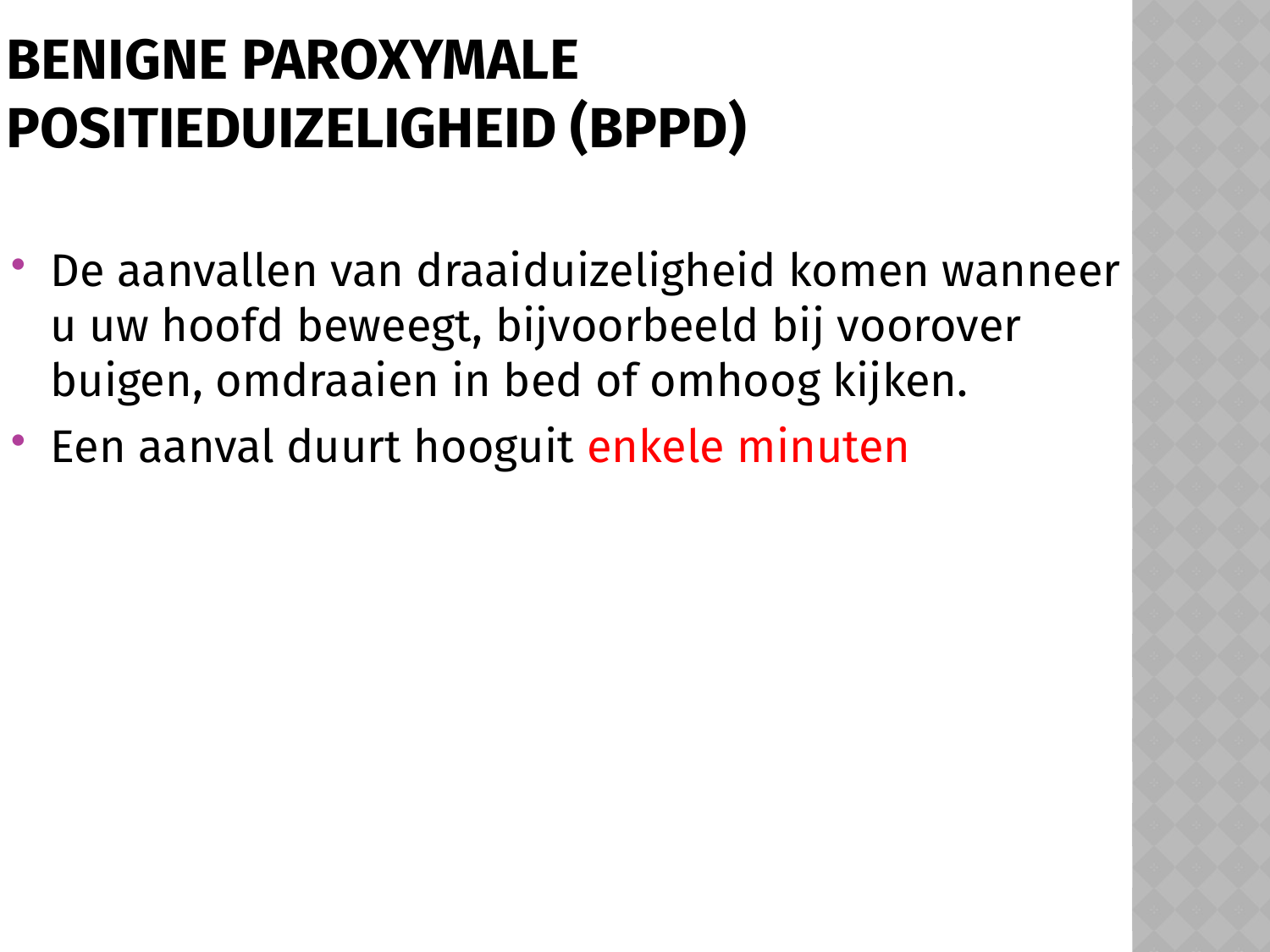

Benigne Paroxymale positieduizeligheid (BPPD)

De aanvallen van draaiduizeligheid komen wanneer u uw hoofd beweegt, bijvoorbeeld bij voorover buigen, omdraaien in bed of omhoog kijken.
Een aanval duurt hooguit enkele minuten